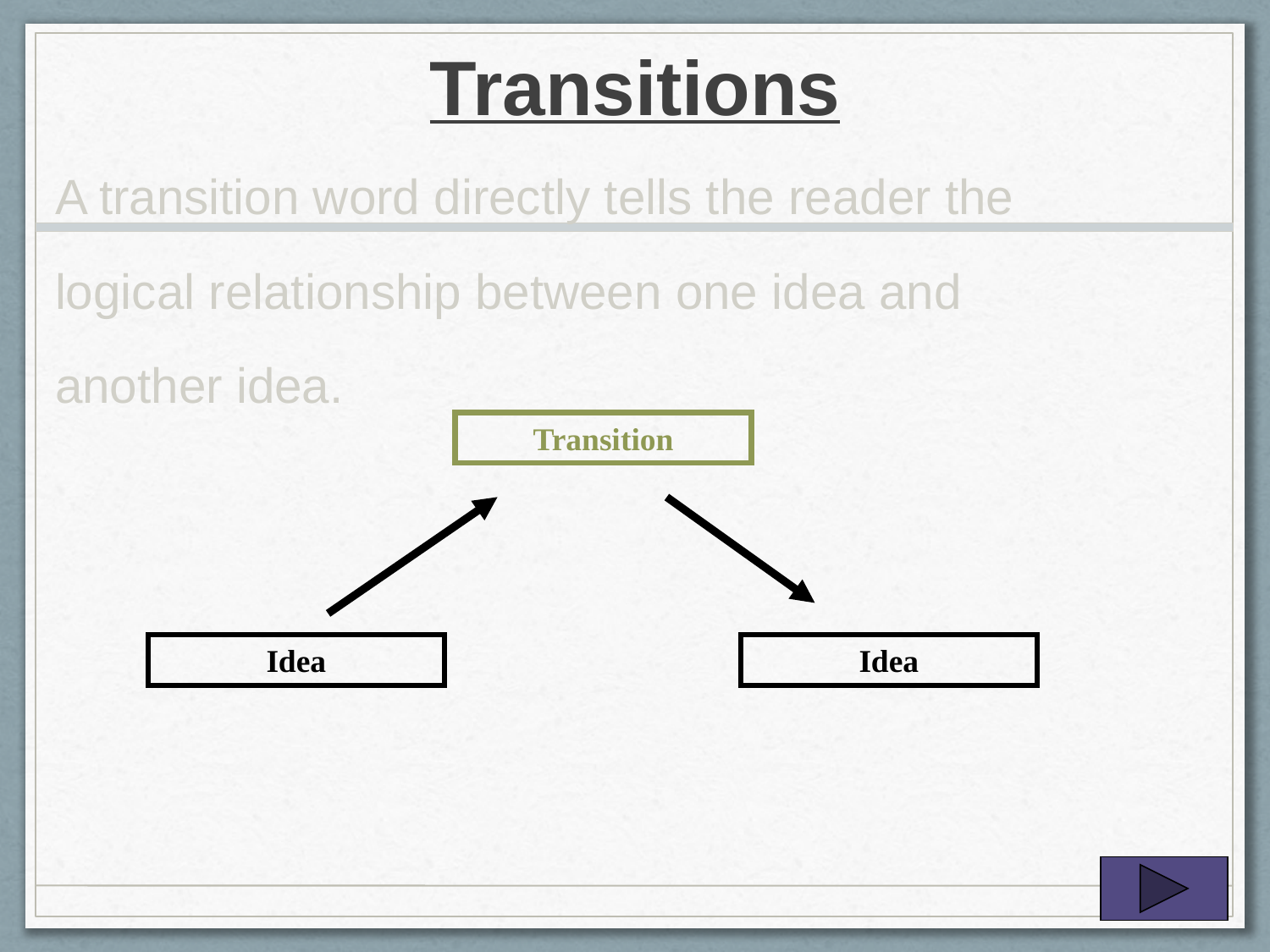

# Transitions
A transition word directly tells the reader the
logical relationship between one idea and
another idea.

Transition

Idea
Idea